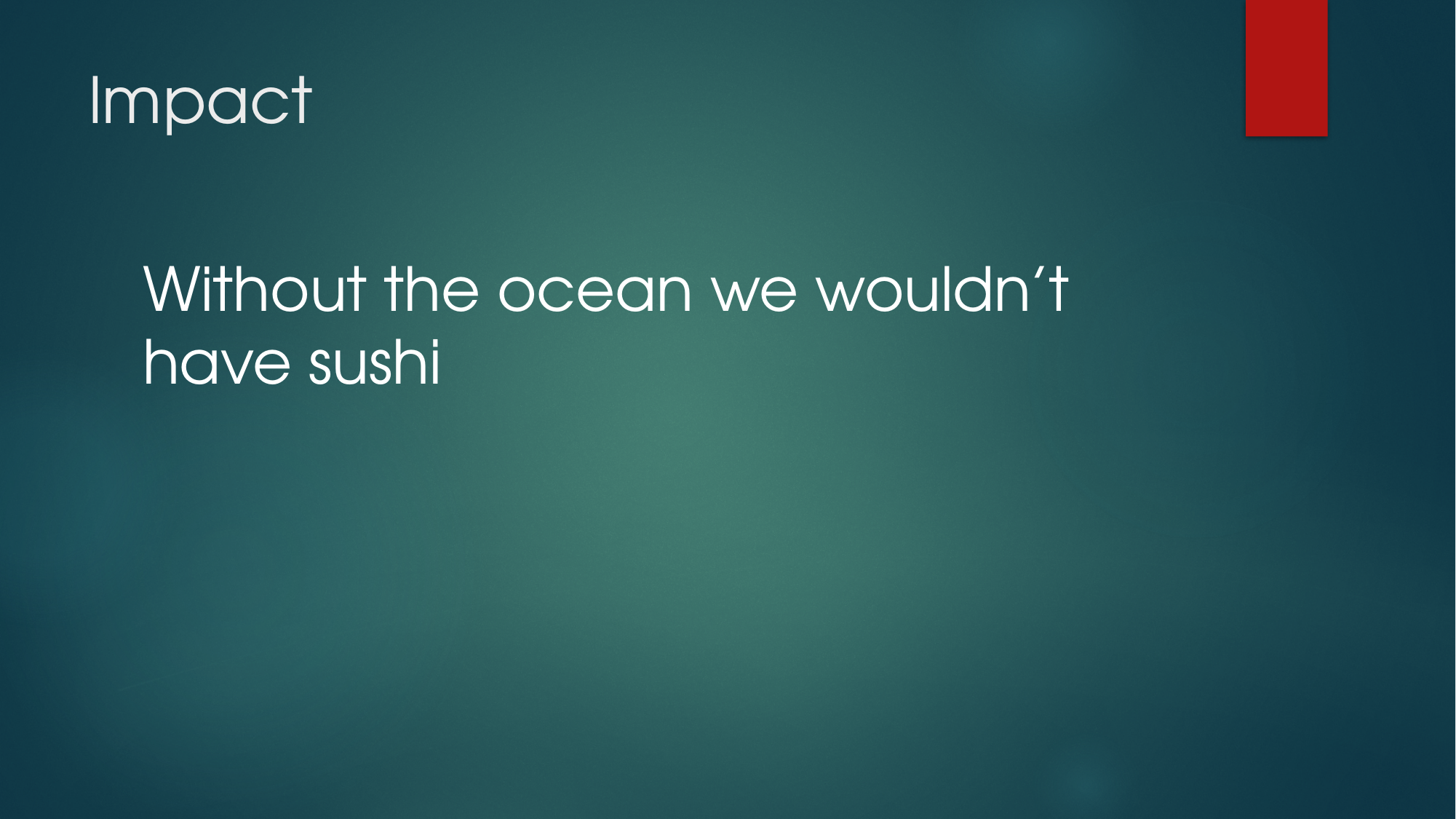

# Impact
Without the ocean we wouldn’t have sushi